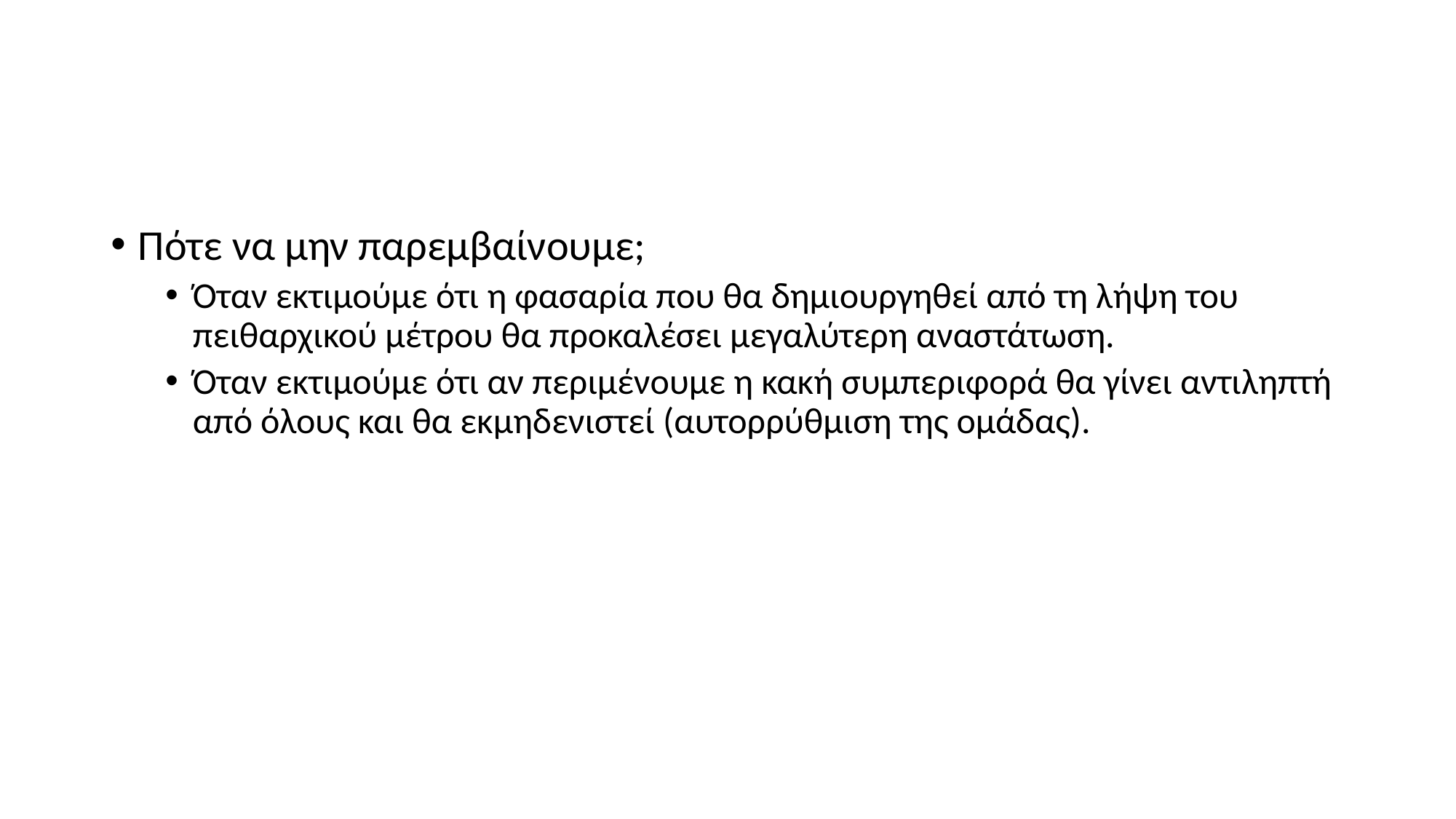

Πότε να μην παρεμβαίνουμε;
Όταν εκτιμούμε ότι η φασαρία που θα δημιουργηθεί από τη λήψη του πειθαρχικού μέτρου θα προκαλέσει μεγαλύτερη αναστάτωση.
Όταν εκτιμούμε ότι αν περιμένουμε η κακή συμπεριφορά θα γίνει αντιληπτή από όλους και θα εκμηδενιστεί (αυτορρύθμιση της ομάδας).